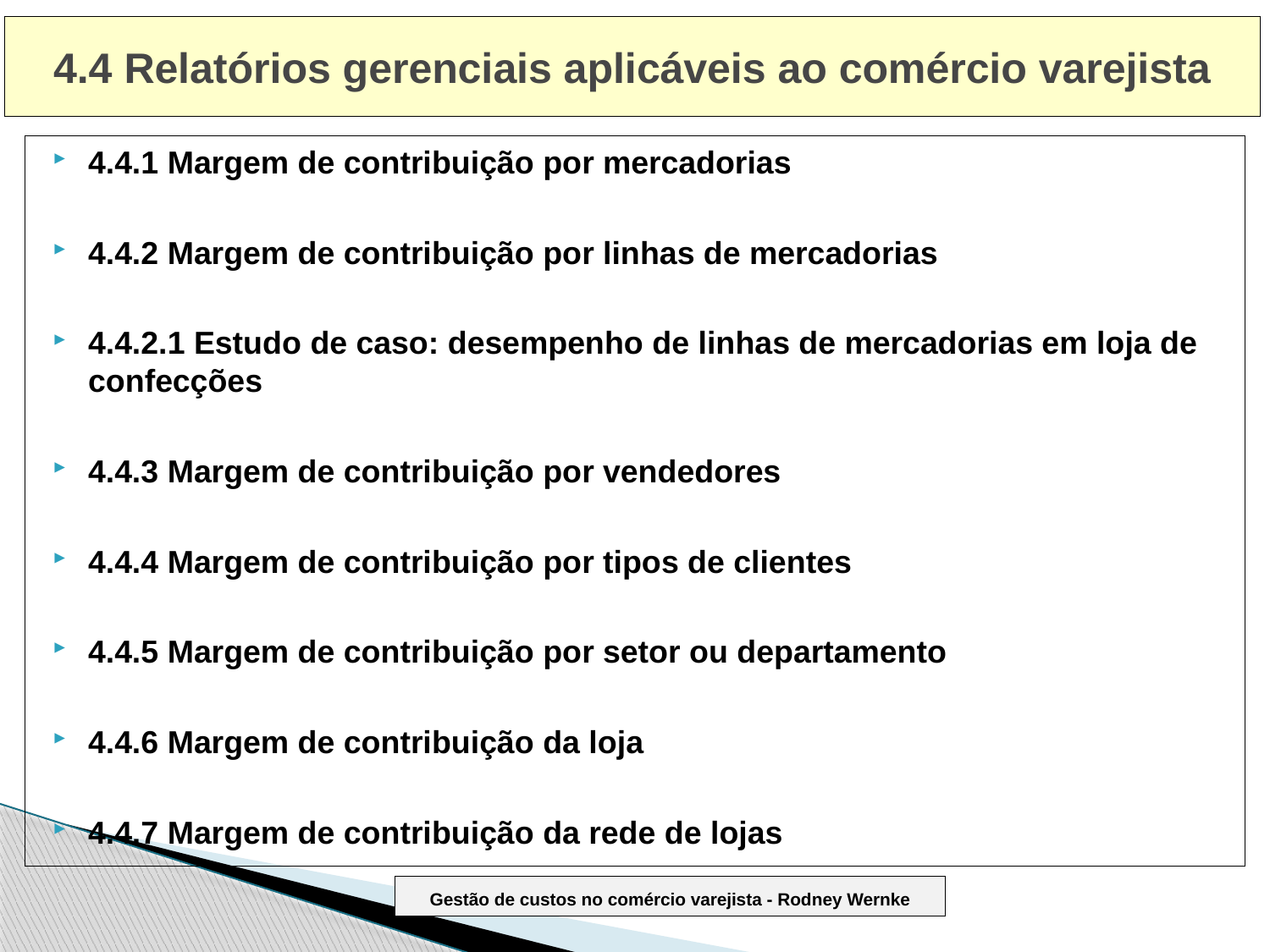

# 4.4 Relatórios gerenciais aplicáveis ao comércio varejista
4.4.1 Margem de contribuição por mercadorias

4.4.2 Margem de contribuição por linhas de mercadorias

4.4.2.1 Estudo de caso: desempenho de linhas de mercadorias em loja de confecções

4.4.3 Margem de contribuição por vendedores

4.4.4 Margem de contribuição por tipos de clientes

4.4.5 Margem de contribuição por setor ou departamento

4.4.6 Margem de contribuição da loja

4.4.7 Margem de contribuição da rede de lojas
Gestão de custos no comércio varejista - Rodney Wernke